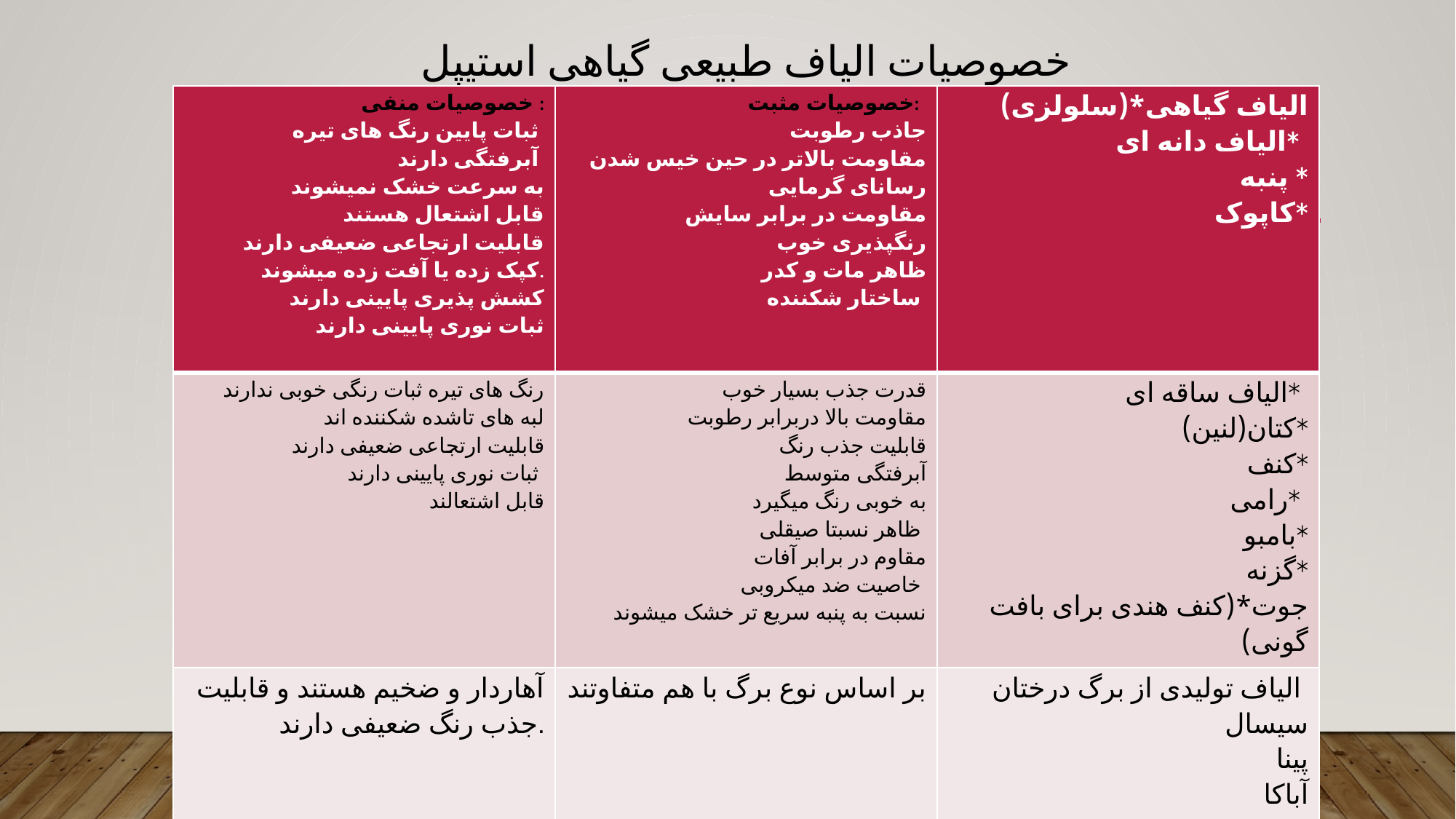

# خصوصیات الیاف طبیعی گیاهی استیپل
| خصوصیات منفی : ثبات پایین رنگ های تیره آبرفتگی دارند به سرعت خشک نمیشوند قابل اشتعال هستند قابلیت ارتجاعی ضعیفی دارند کپک زده یا آفت زده میشوند. کشش پذیری پایینی دارند ثبات نوری پایینی دارند | خصوصیات مثبت: جاذب رطوبت مقاومت بالاتر در حین خیس شدن رسانای گرمایی مقاومت در برابر سایش رنگپذیری خوب ظاهر مات و کدر ساختار شکننده | الیاف گیاهی\*(سلولزی) الیاف دانه ای\* پنبه \* کاپوک\* |
| --- | --- | --- |
| رنگ های تیره ثبات رنگی خوبی ندارند لبه های تاشده شکننده اند قابلیت ارتجاعی ضعیفی دارند ثبات نوری پایینی دارند قابل اشتعالند | قدرت جذب بسیار خوب مقاومت بالا دربرابر رطوبت قابلیت جذب رنگ آبرفتگی متوسط به خوبی رنگ میگیرد ظاهر نسبتا صیقلی مقاوم در برابر آفات خاصیت ضد میکروبی نسبت به پنبه سریع تر خشک میشوند | الیاف ساقه ای\* کتان(لنین)\* کنف\* رامی\* بامبو\* گزنه\* جوت\*(کنف هندی برای بافت گونی) |
| آهاردار و ضخیم هستند و قابلیت جذب رنگ ضعیفی دارند. | بر اساس نوع برگ با هم متفاوتند | الیاف تولیدی از برگ درختان سیسال پینا آباکا |